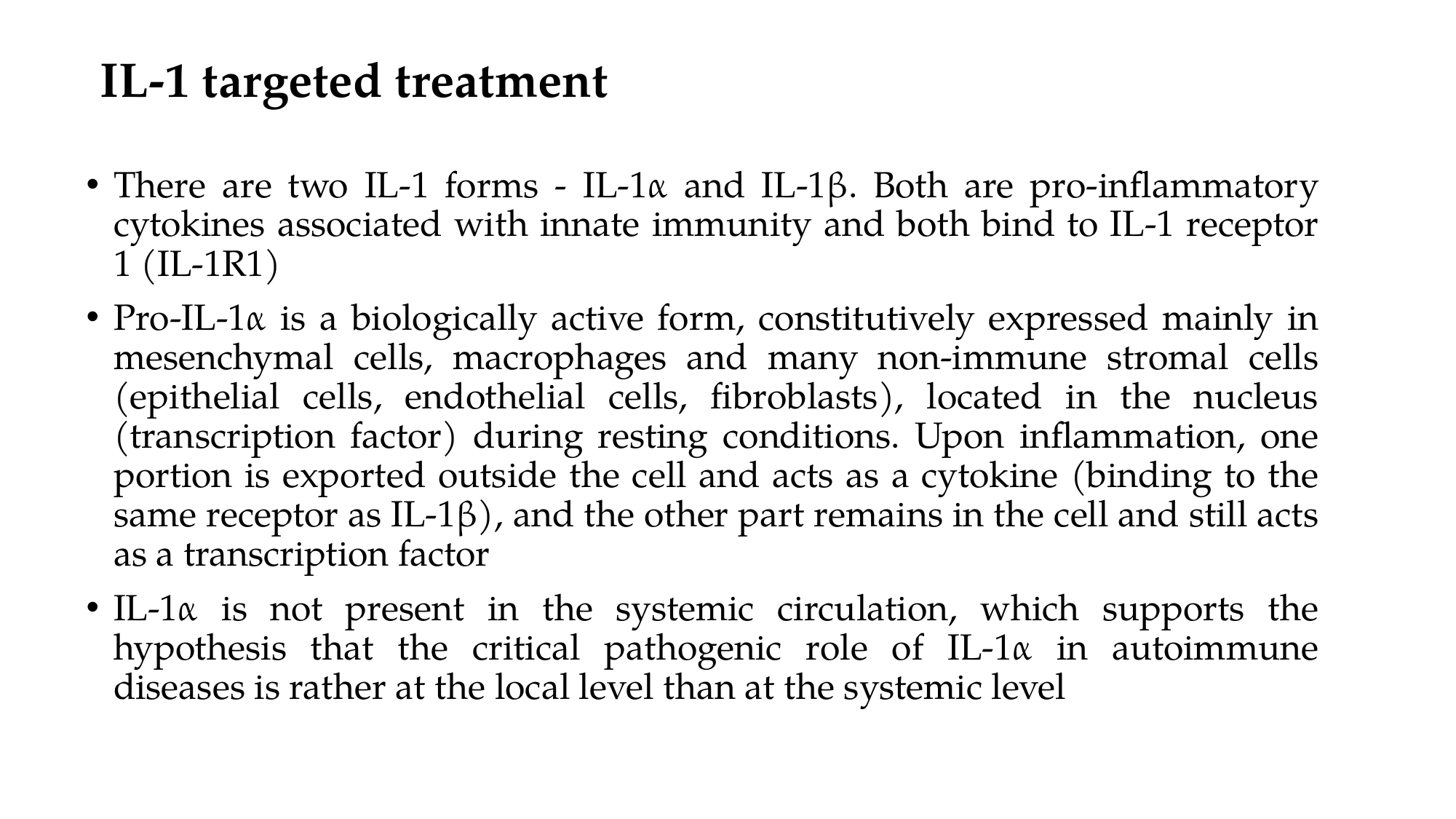

# IL-1 targeted treatment
There are two IL-1 forms - IL-1α and IL-1β. Both are pro-inflammatory cytokines associated with innate immunity and both bind to IL-1 receptor 1 (IL-1R1)
Pro-IL-1α is a biologically active form, constitutively expressed mainly in mesenchymal cells, macrophages and many non-immune stromal cells (epithelial cells, endothelial cells, fibroblasts), located in the nucleus (transcription factor) during resting conditions. Upon inflammation, one portion is exported outside the cell and acts as a cytokine (binding to the same receptor as IL-1β), and the other part remains in the cell and still acts as a transcription factor
IL-1α is not present in the systemic circulation, which supports the hypothesis that the critical pathogenic role of IL-1α in autoimmune diseases is rather at the local level than at the systemic level